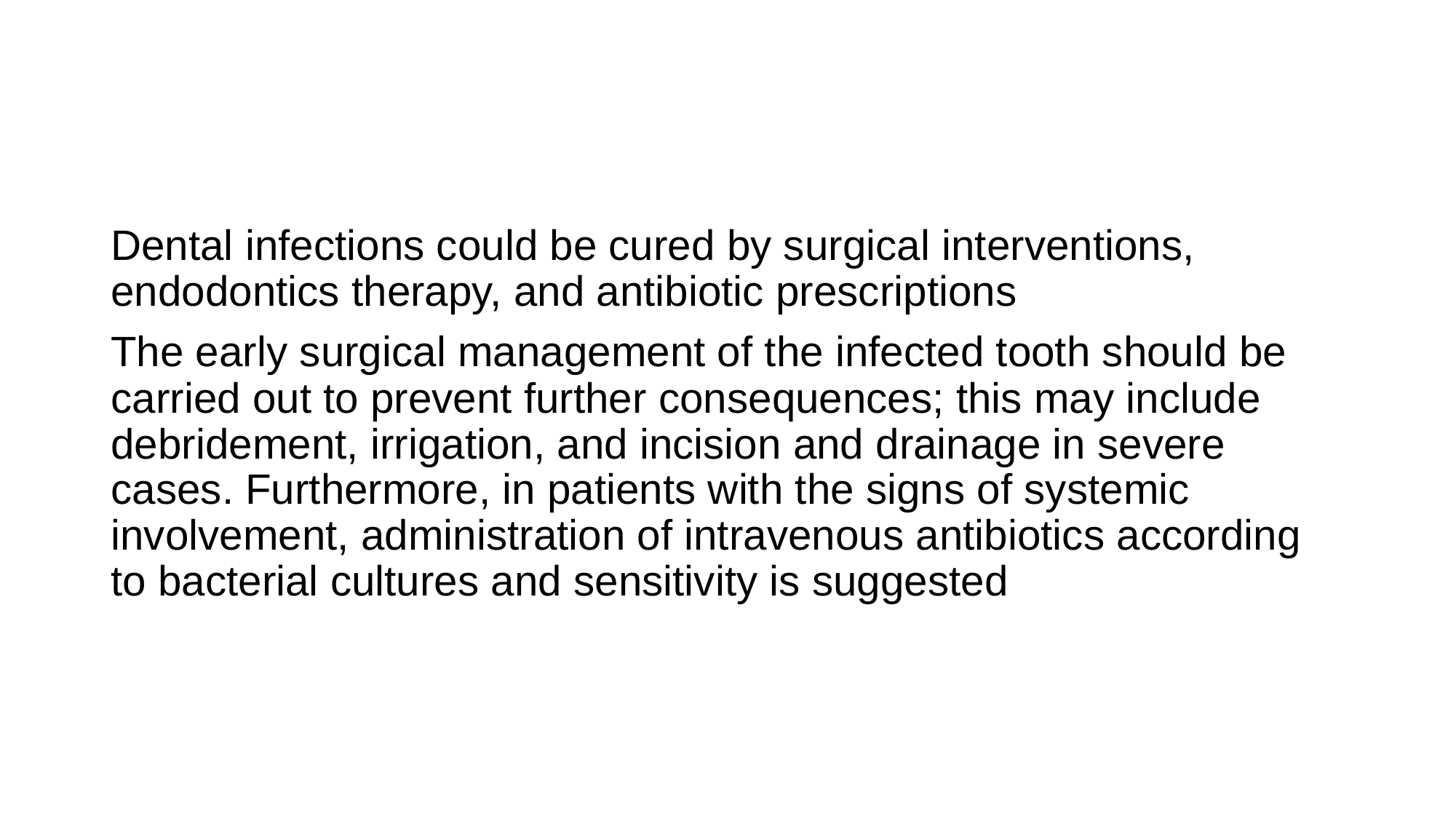

#
Dental infections could be cured by surgical interventions, endodontics therapy, and antibiotic prescriptions
The early surgical management of the infected tooth should be carried out to prevent further consequences; this may include debridement, irrigation, and incision and drainage in severe cases. Furthermore, in patients with the signs of systemic involvement, administration of intravenous antibiotics according to bacterial cultures and sensitivity is suggested